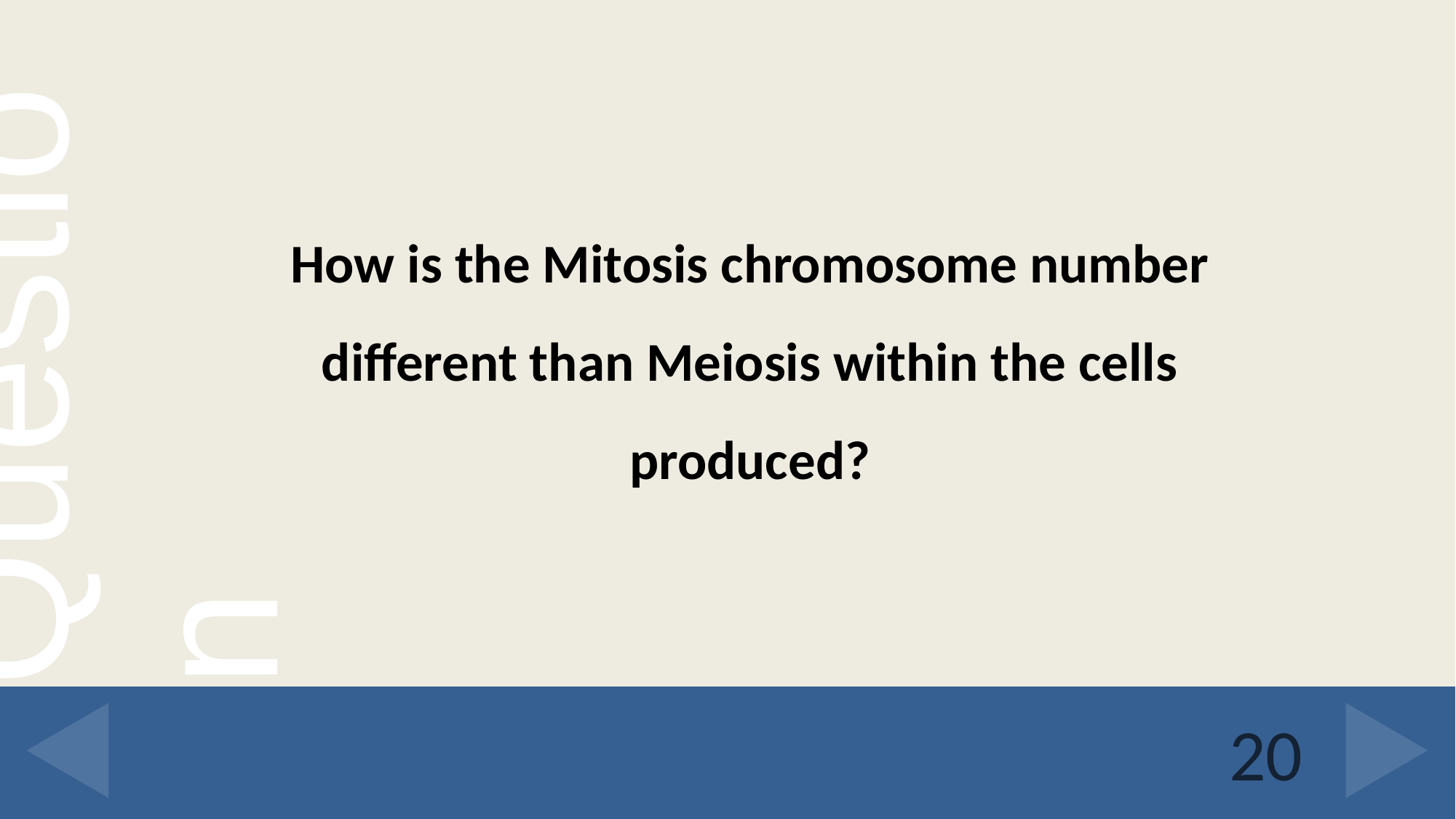

How is the Mitosis chromosome number different than Meiosis within the cells produced?
20